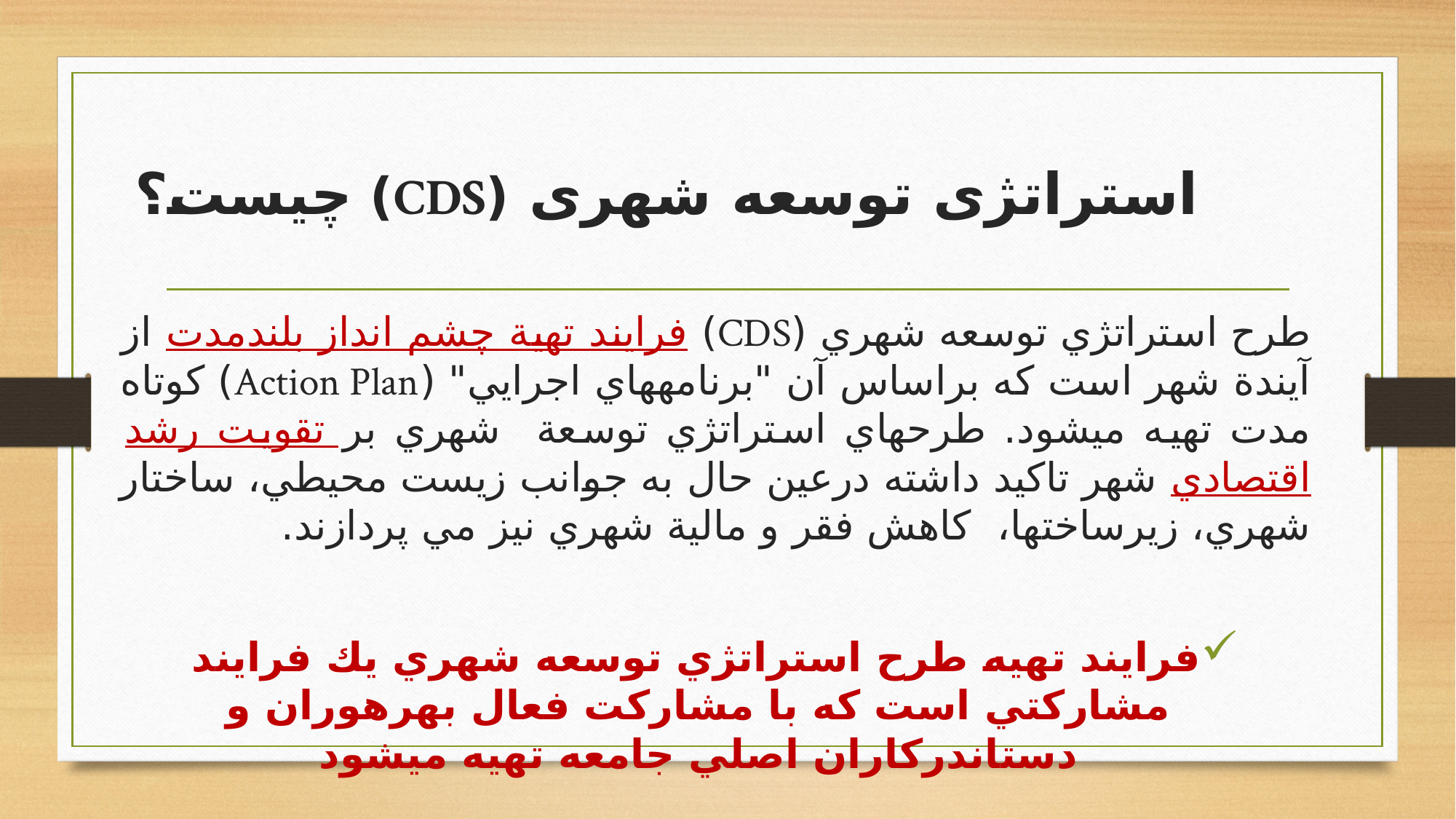

# استراتژی توسعه شهری (CDS) چیست؟
طرح استراتژي توسعه شهري (CDS) فرايند تهية چشم انداز بلندمدت از آيندة شهر است كه براساس آن "برنامه‎هاي اجرايي" (Action Plan) كوتاه مدت تهيه مي‎شود. طرح‎هاي استراتژي توسعة ‎ شهري بر تقويت رشد اقتصادي شهر تاكيد داشته درعين حال به جوانب زيست محيطي، ساختار شهري، زيرساخت‎ها،  كاهش فقر و مالية شهري نيز مي پردازند.

فرايند تهيه طرح استراتژي توسعه شهري يك فرايند مشاركتي است كه با مشاركت فعال بهره‎وران و دست‎اندركاران اصلي جامعه تهيه ميشود